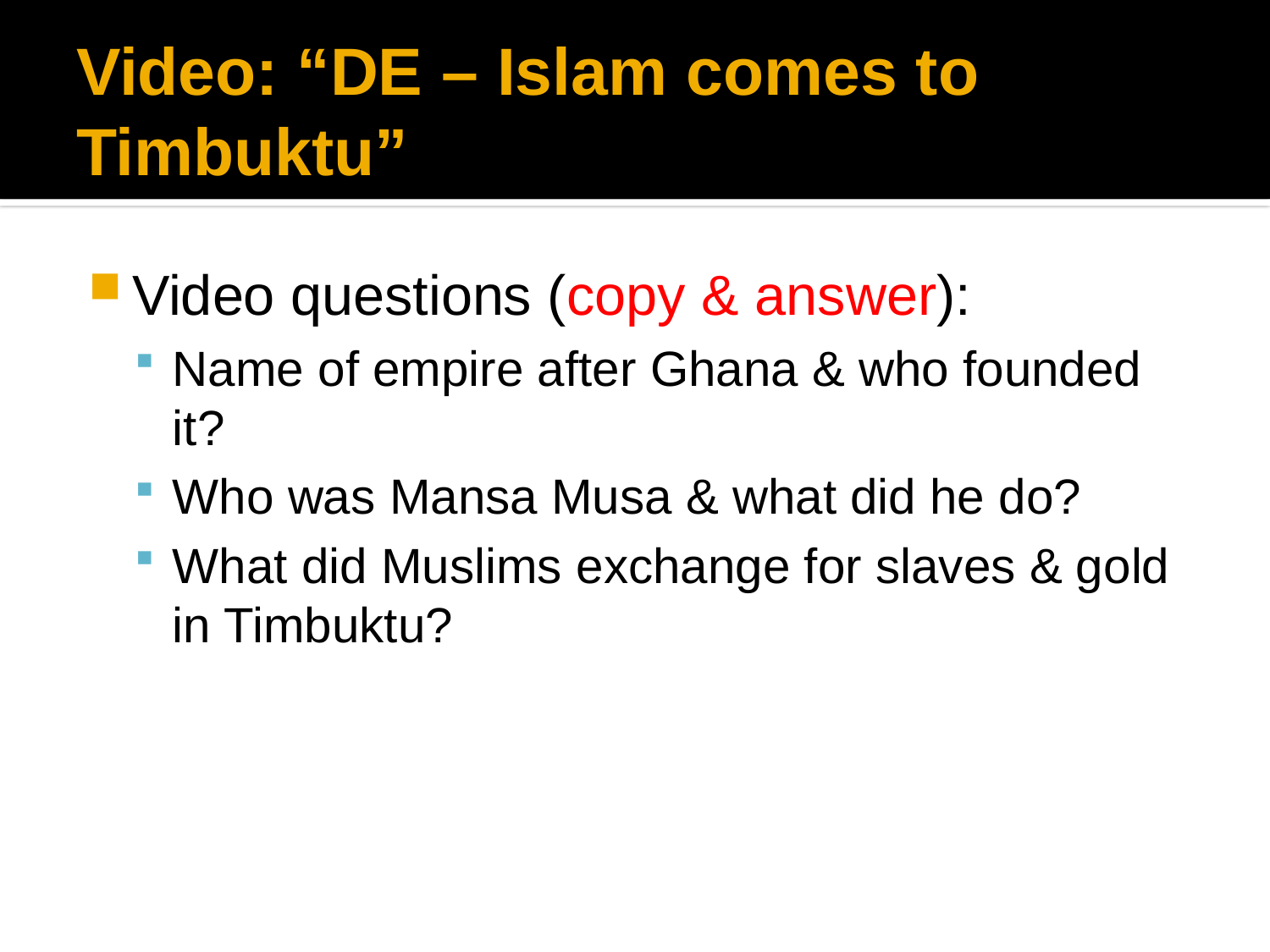

# Video: “DE – Islam comes to Timbuktu”
Video questions (copy & answer):
Name of empire after Ghana & who founded it?
Who was Mansa Musa & what did he do?
What did Muslims exchange for slaves & gold in Timbuktu?